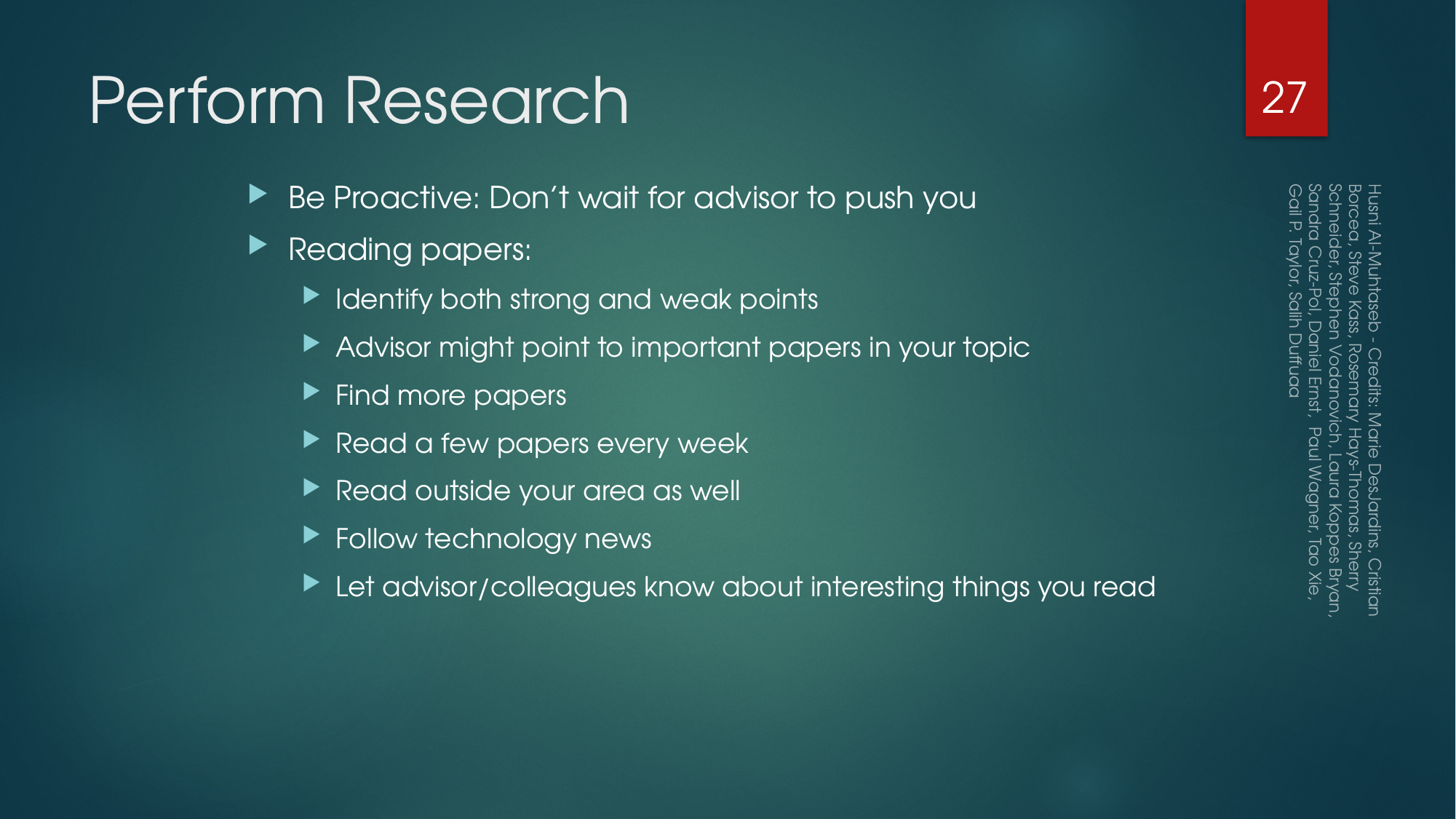

27
# Perform Research
Be Proactive: Don’t wait for advisor to push you
Reading papers:
Identify both strong and weak points
Advisor might point to important papers in your topic
Find more papers
Read a few papers every week
Read outside your area as well
Follow technology news
Let advisor/colleagues know about interesting things you read
Husni Al-Muhtaseb - Credits: Marie DesJardins, Cristian Borcea, Steve Kass, Rosemary Hays-Thomas, Sherry Schneider, Stephen Vodanovich, Laura Koppes Bryan, Sandra Cruz-Pol, Daniel Ernst,  Paul Wagner, Tao Xie, Gail P. Taylor, Salih Duffuaa